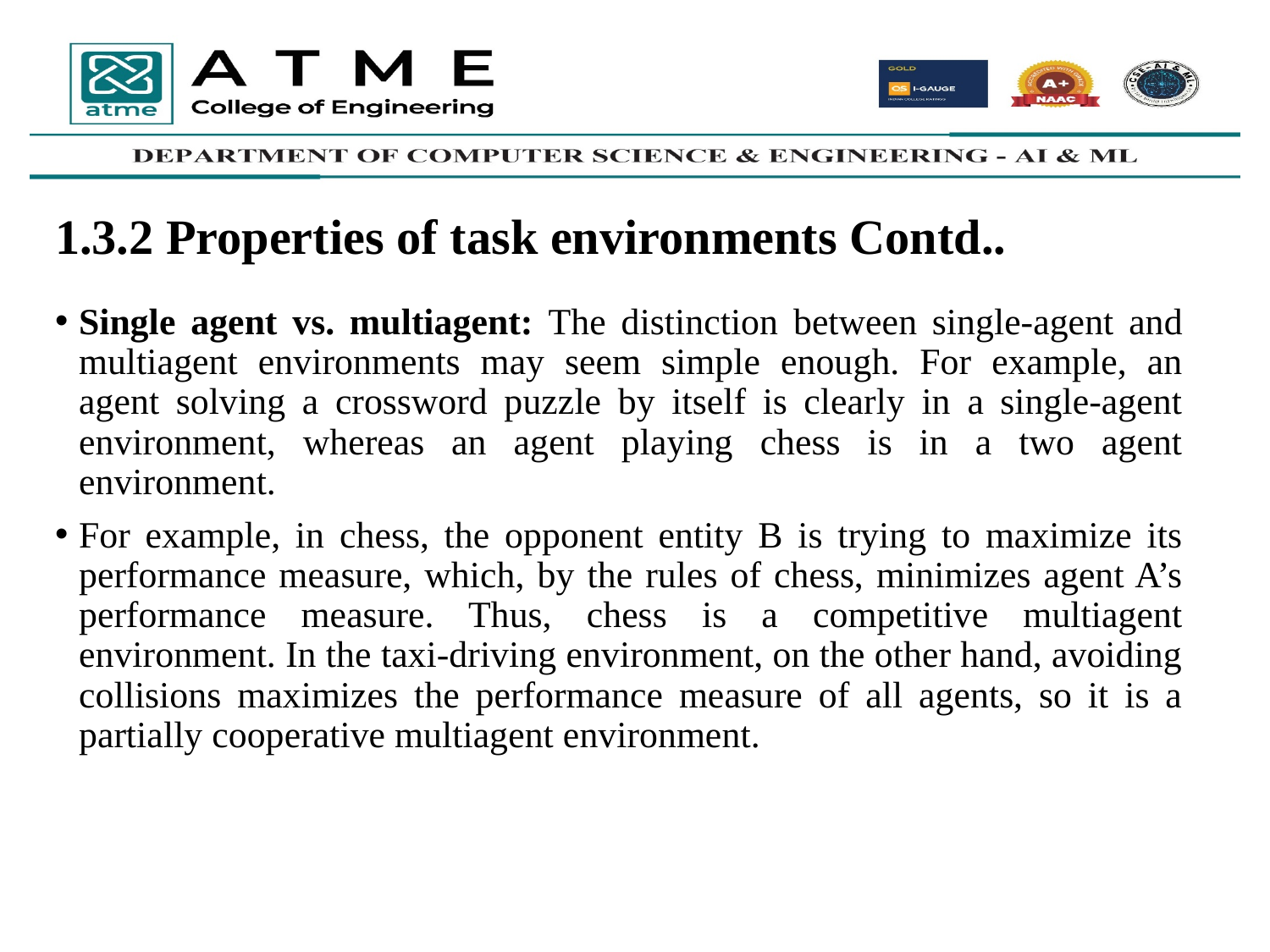

# 1.3.2 Properties of task environments Contd..
Single agent vs. multiagent: The distinction between single-agent and multiagent environments may seem simple enough. For example, an agent solving a crossword puzzle by itself is clearly in a single-agent environment, whereas an agent playing chess is in a two agent environment.
For example, in chess, the opponent entity B is trying to maximize its performance measure, which, by the rules of chess, minimizes agent A’s performance measure. Thus, chess is a competitive multiagent environment. In the taxi-driving environment, on the other hand, avoiding collisions maximizes the performance measure of all agents, so it is a partially cooperative multiagent environment.